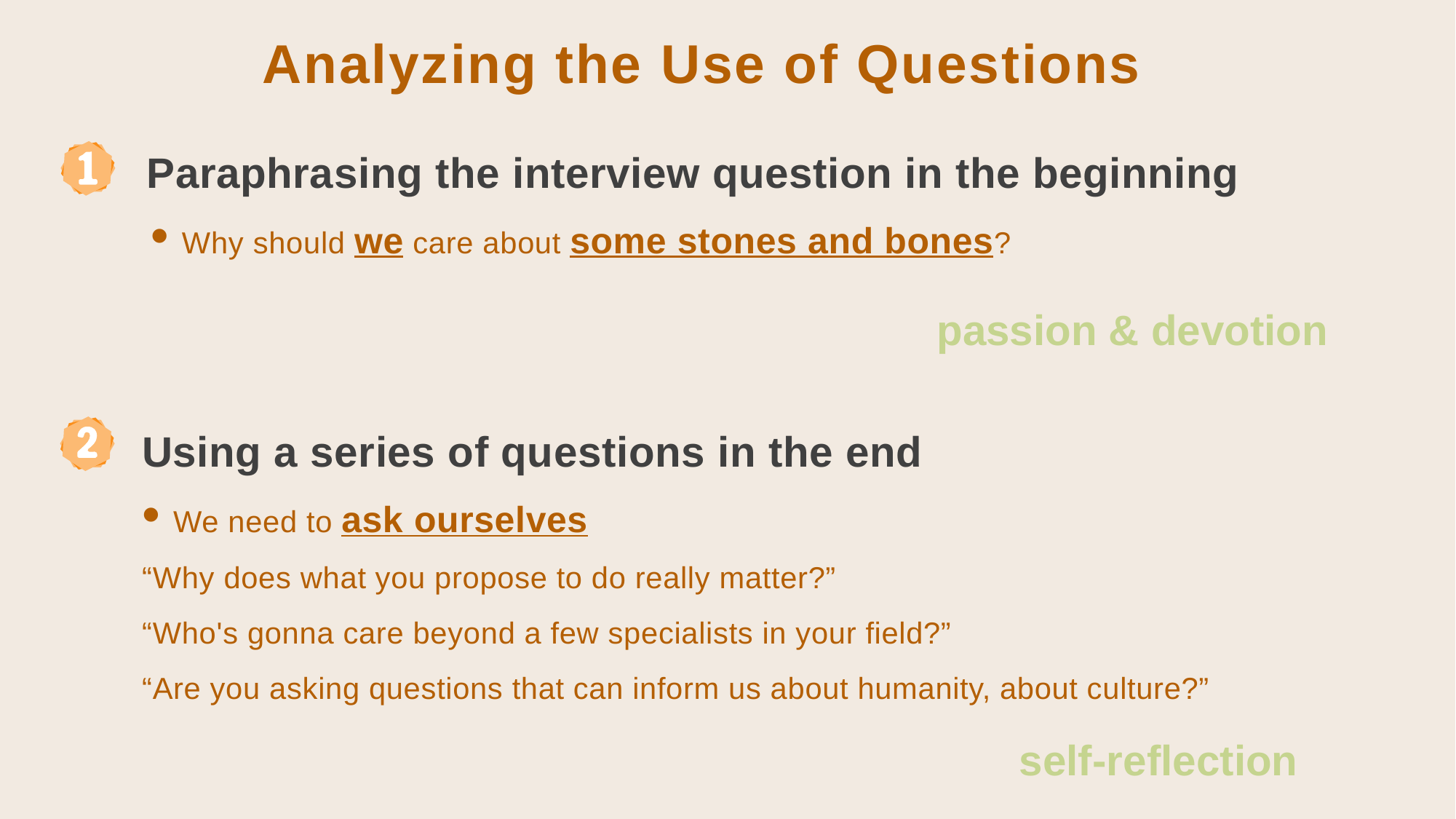

Analyzing the Use of Questions
Paraphrasing the interview question in the beginning
Why should we care about some stones and bones?

passion & devotion
Using a series of questions in the end
We need to ask ourselves
“Why does what you propose to do really matter?”
“Who's gonna care beyond a few specialists in your field?”
“Are you asking questions that can inform us about humanity, about culture?”

self-reflection